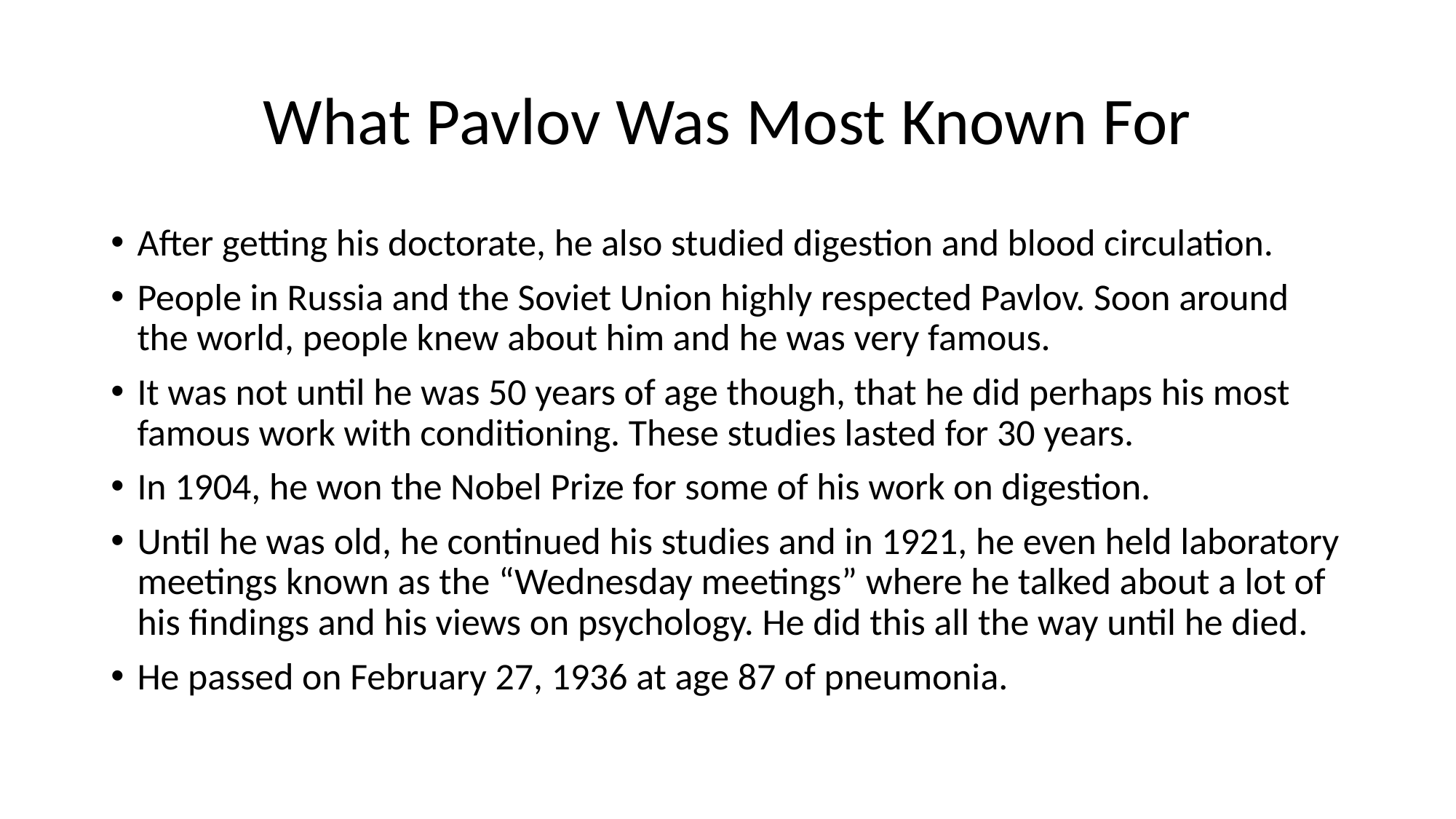

# What Pavlov Was Most Known For
After getting his doctorate, he also studied digestion and blood circulation.
People in Russia and the Soviet Union highly respected Pavlov. Soon around the world, people knew about him and he was very famous.
It was not until he was 50 years of age though, that he did perhaps his most famous work with conditioning. These studies lasted for 30 years.
In 1904, he won the Nobel Prize for some of his work on digestion.
Until he was old, he continued his studies and in 1921, he even held laboratory meetings known as the “Wednesday meetings” where he talked about a lot of his findings and his views on psychology. He did this all the way until he died.
He passed on February 27, 1936 at age 87 of pneumonia.